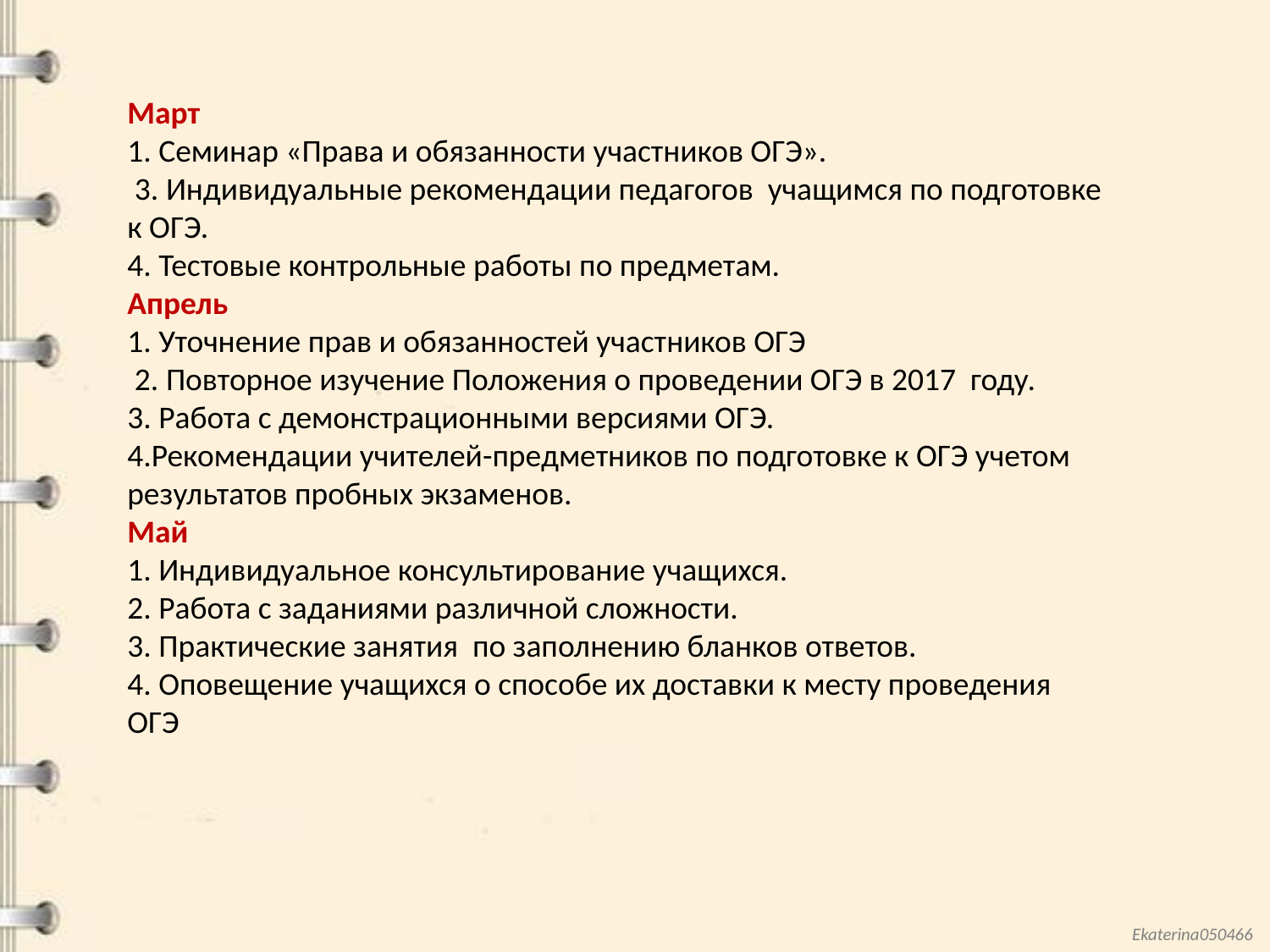

Март
1. Семинар «Права и обязанности участников ОГЭ».
 3. Индивидуальные рекомендации педагогов  учащимся по подготовке к ОГЭ.
4. Тестовые контрольные работы по предметам.
Апрель
1. Уточнение прав и обязанностей участников ОГЭ
 2. Повторное изучение Положения о проведении ОГЭ в 2017  году.
3. Работа с демонстрационными версиями ОГЭ.
4.Рекомендации учителей-предметников по подготовке к ОГЭ учетом результатов пробных экзаменов.
Май
1. Индивидуальное консультирование учащихся.
2. Работа с заданиями различной сложности.
3. Практические занятия  по заполнению бланков ответов.
4. Оповещение учащихся о способе их доставки к месту проведения ОГЭ